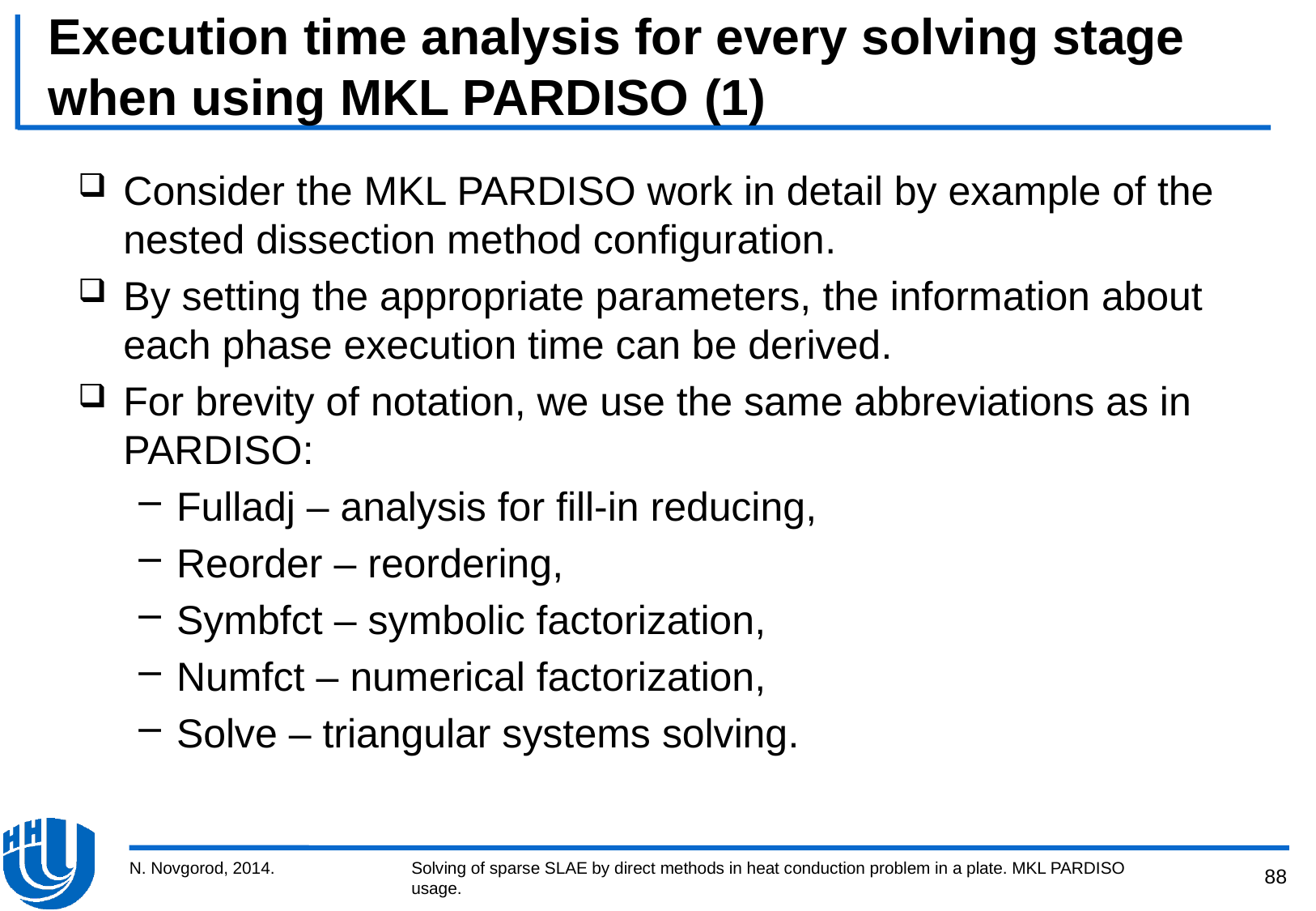

# Execution time analysis for every solving stage when using MKL PARDISO (1)
Consider the MKL PARDISO work in detail by example of the nested dissection method configuration.
By setting the appropriate parameters, the information about each phase execution time can be derived.
For brevity of notation, we use the same abbreviations as in PARDISO:
Fulladj – analysis for fill-in reducing,
Reorder – reordering,
Symbfct – symbolic factorization,
Numfct – numerical factorization,
Solve – triangular systems solving.

N. Novgorod, 2014.
Solving of sparse SLAE by direct methods in heat conduction problem in a plate. MKL PARDISO usage.